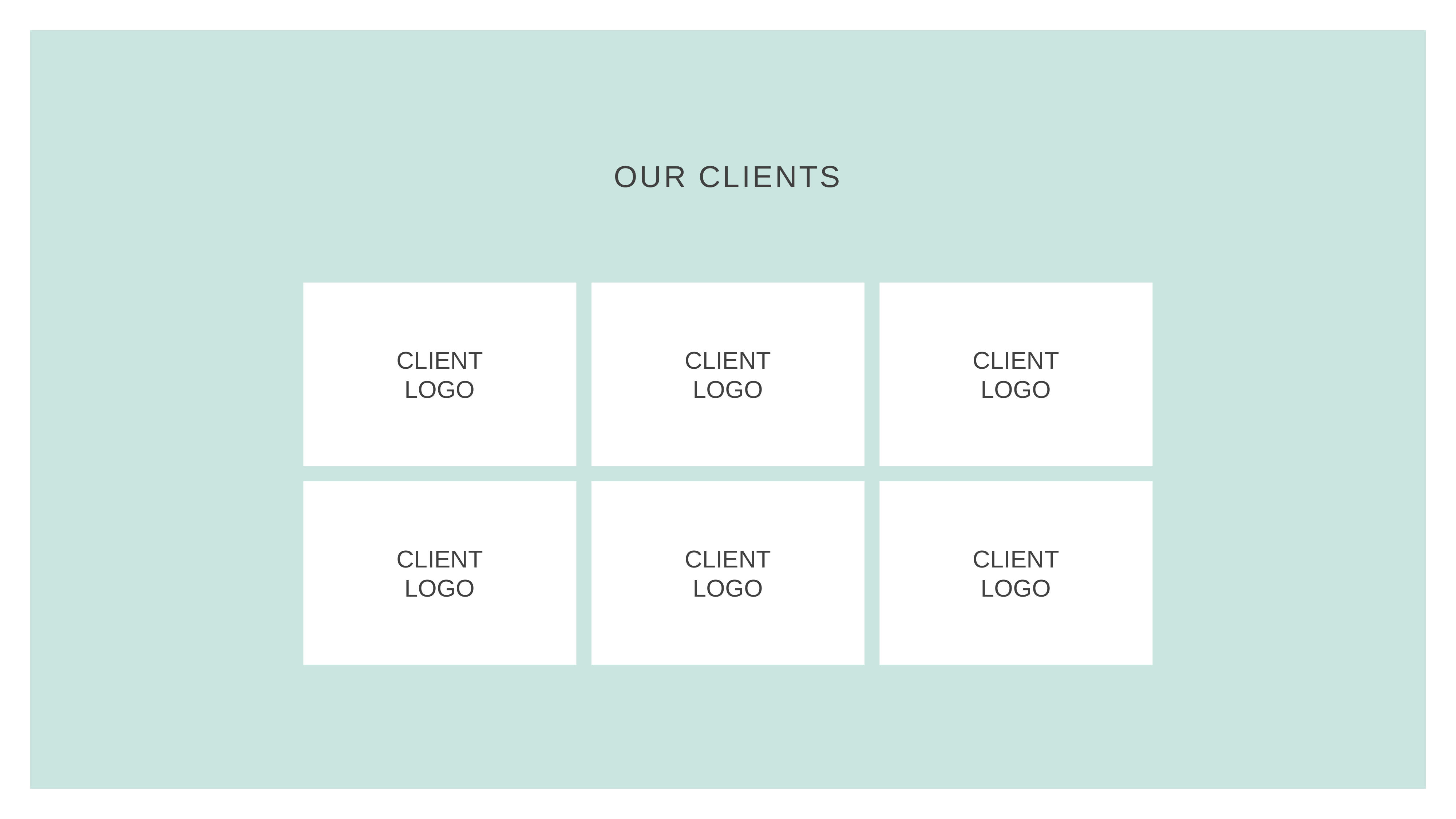

OUR CLIENTS

CLIENT
LOGO
CLIENT
LOGO
CLIENT
LOGO

CLIENT
LOGO
CLIENT
LOGO
CLIENT
LOGO